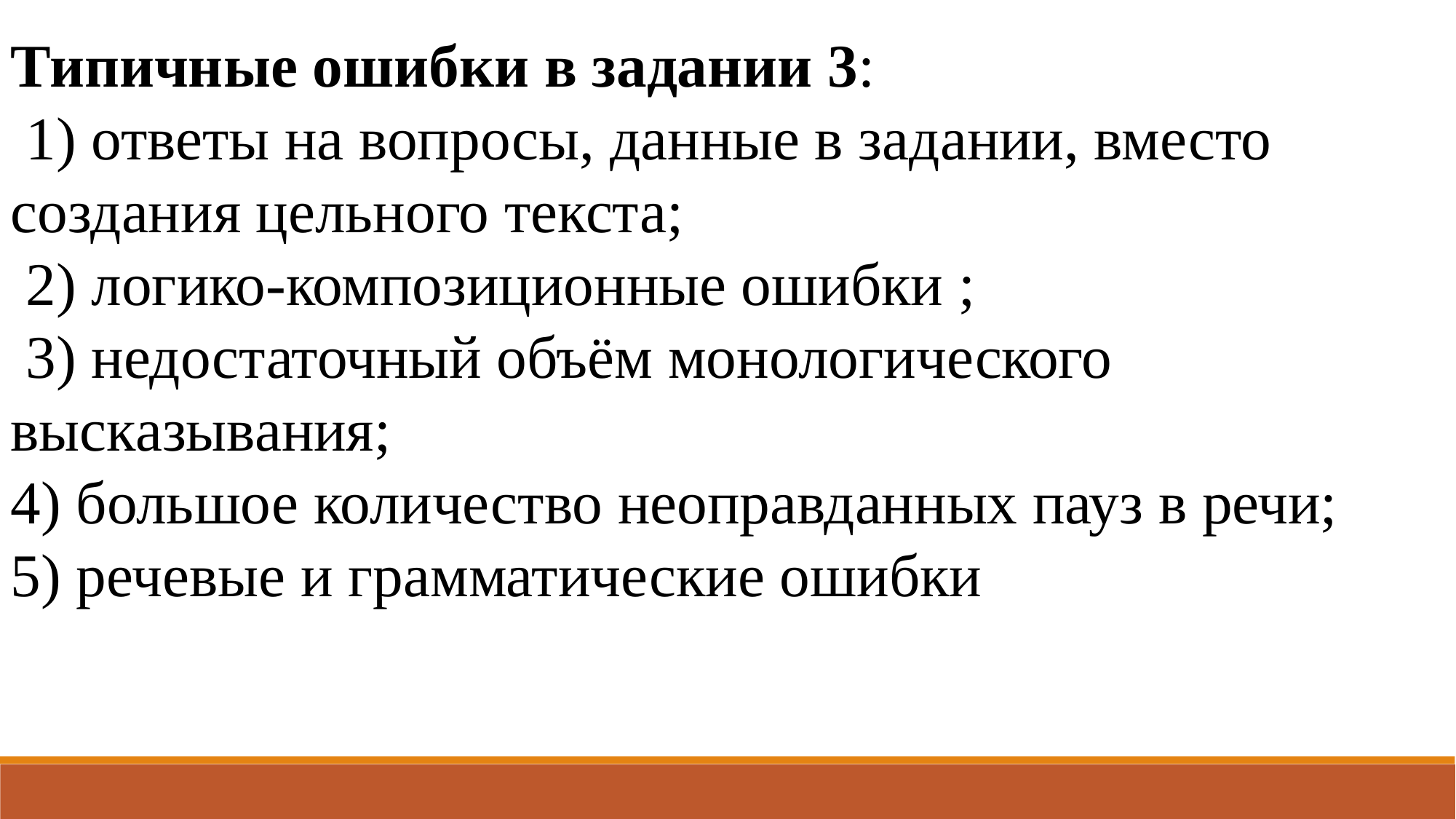

Типичные ошибки в задании 3:
 1) ответы на вопросы, данные в задании, вместо создания цельного текста;
 2) логико-композиционные ошибки ;
 3) недостаточный объём монологического высказывания;
4) большое количество неоправданных пауз в речи;
5) речевые и грамматические ошибки